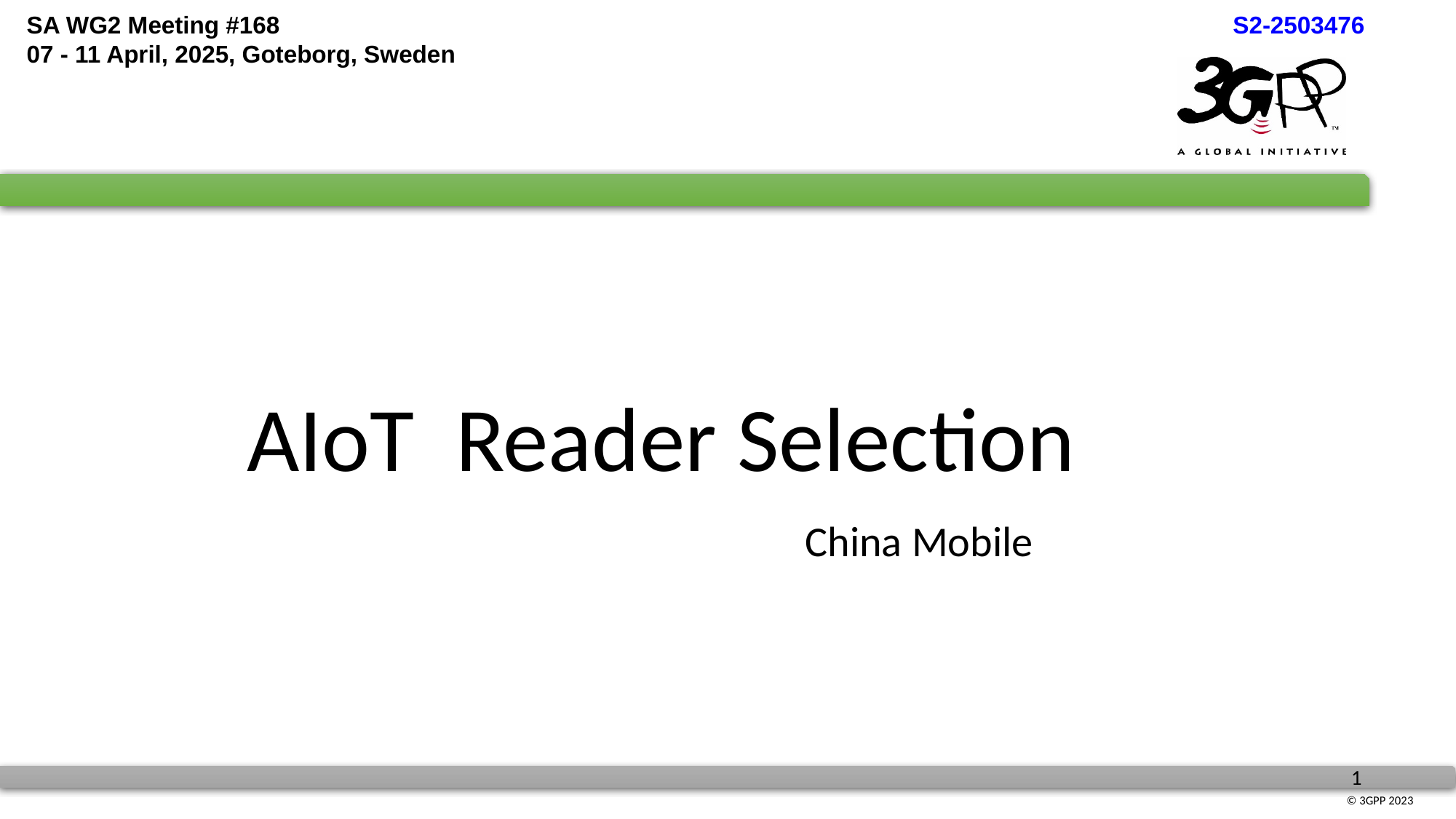

SA WG2 Meeting #168	S2-2503476
07 - 11 April, 2025, Goteborg, Sweden

# AIoT  Reader Selection
China Mobile